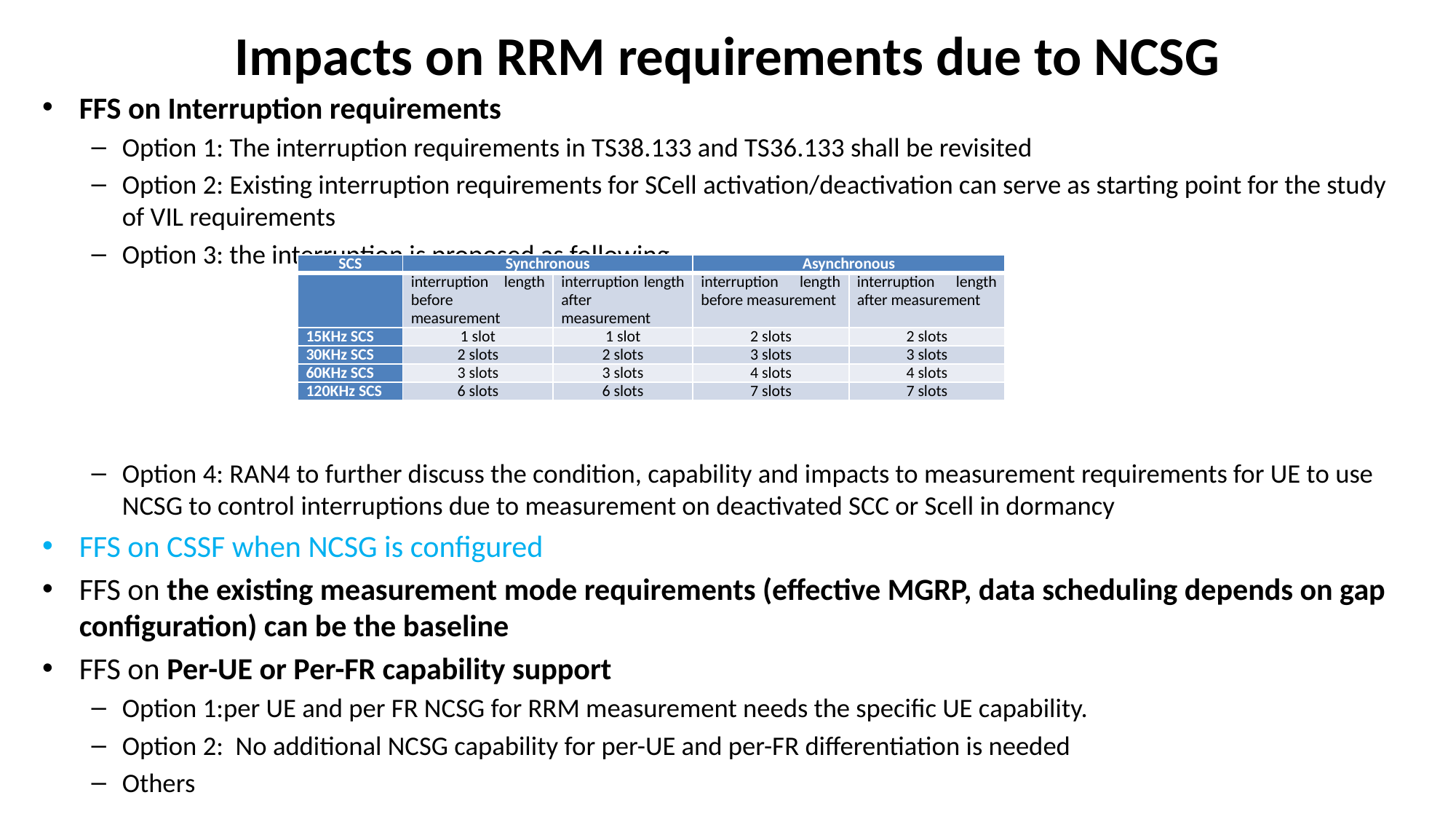

# Impacts on RRM requirements due to NCSG
FFS on Interruption requirements
Option 1: The interruption requirements in TS38.133 and TS36.133 shall be revisited
Option 2: Existing interruption requirements for SCell activation/deactivation can serve as starting point for the study of VIL requirements
Option 3: the interruption is proposed as following

Option 4: RAN4 to further discuss the condition, capability and impacts to measurement requirements for UE to use NCSG to control interruptions due to measurement on deactivated SCC or Scell in dormancy
FFS on CSSF when NCSG is configured
FFS on the existing measurement mode requirements (effective MGRP, data scheduling depends on gap configuration) can be the baseline
FFS on Per-UE or Per-FR capability support
Option 1:per UE and per FR NCSG for RRM measurement needs the specific UE capability.
Option 2:  No additional NCSG capability for per-UE and per-FR differentiation is needed
Others

| SCS | Synchronous |  | Asynchronous |  |
| --- | --- | --- | --- | --- |
|  | interruption length before measurement | interruption length after measurement | interruption length before measurement | interruption length after measurement |
| 15KHz SCS | 1 slot | 1 slot | 2 slots | 2 slots |
| 30KHz SCS | 2 slots | 2 slots | 3 slots | 3 slots |
| 60KHz SCS | 3 slots | 3 slots | 4 slots | 4 slots |
| 120KHz SCS | 6 slots | 6 slots | 7 slots | 7 slots |